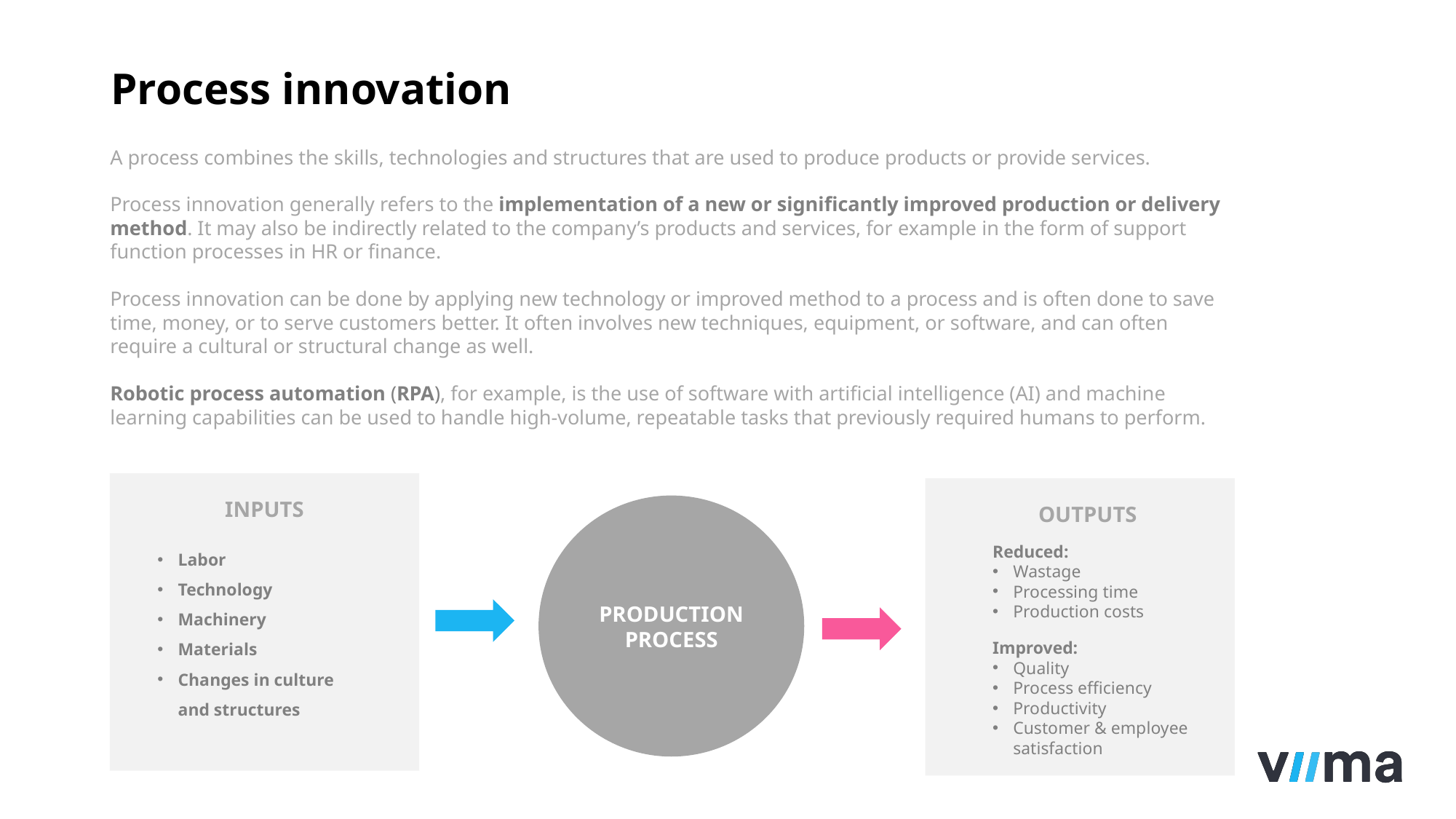

Process innovation
A process combines the skills, technologies and structures that are used to produce products or provide services.
Process innovation generally refers to the implementation of a new or significantly improved production or delivery method. It may also be indirectly related to the company’s products and services, for example in the form of support function processes in HR or finance.

Process innovation can be done by applying new technology or improved method to a process and is often done to save time, money, or to serve customers better. It often involves new techniques, equipment, or software, and can often require a cultural or structural change as well.

Robotic process automation (RPA), for example, is the use of software with artificial intelligence (AI) and machine learning capabilities can be used to handle high-volume, repeatable tasks that previously required humans to perform.

INPUTS
Labor
Technology
Machinery
Materials
Changes in culture and structures

OUTPUTS
Reduced:
Wastage
Processing time
Production costs
Improved:
Quality
Process efficiency
Productivity
Customer & employee satisfaction
PRODUCTION PROCESS